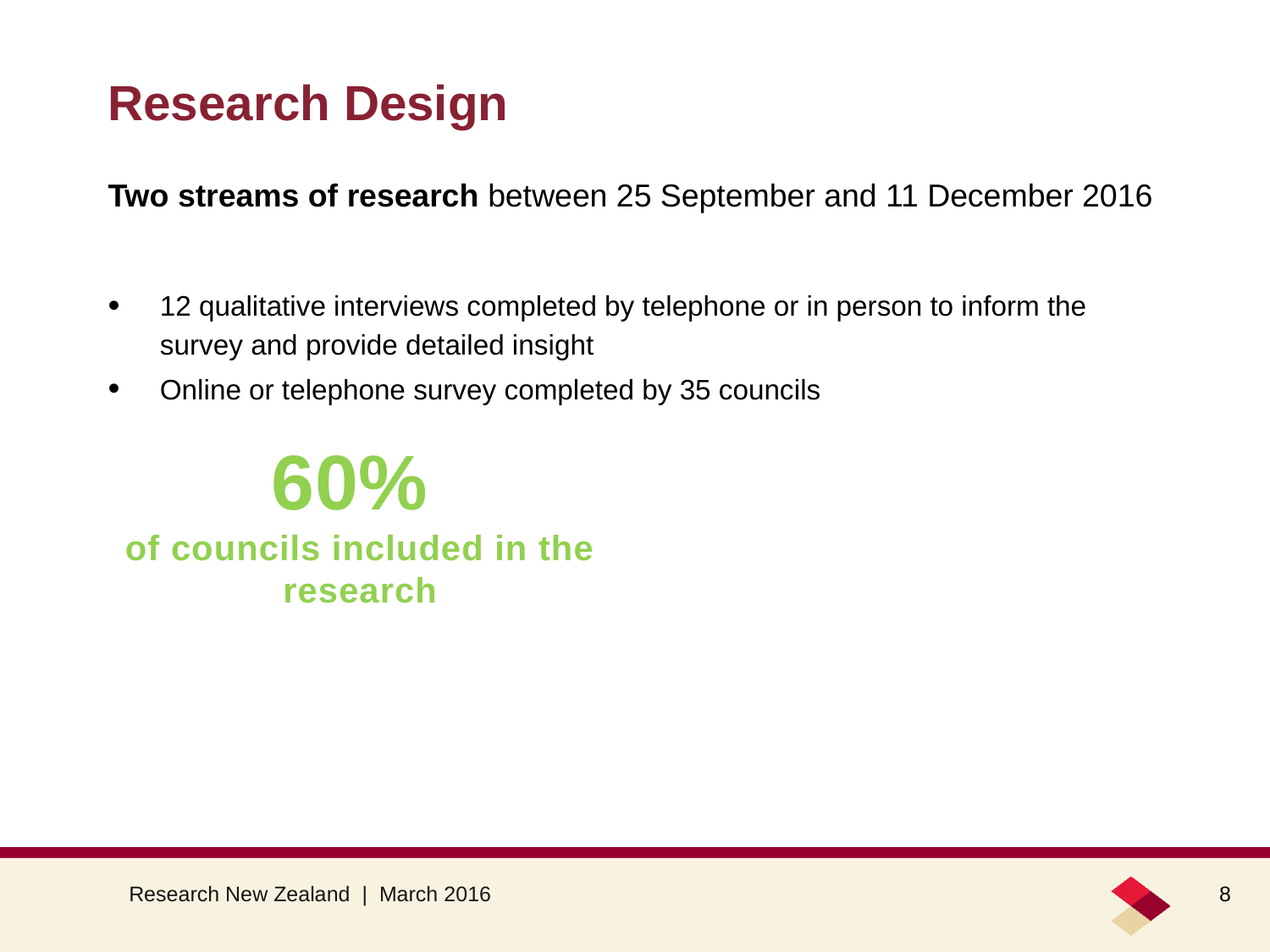

# Research Design
Two streams of research between 25 September and 11 December 2016

12 qualitative interviews completed by telephone or in person to inform the survey and provide detailed insight
Online or telephone survey completed by 35 councils

60%
of councils included in the research